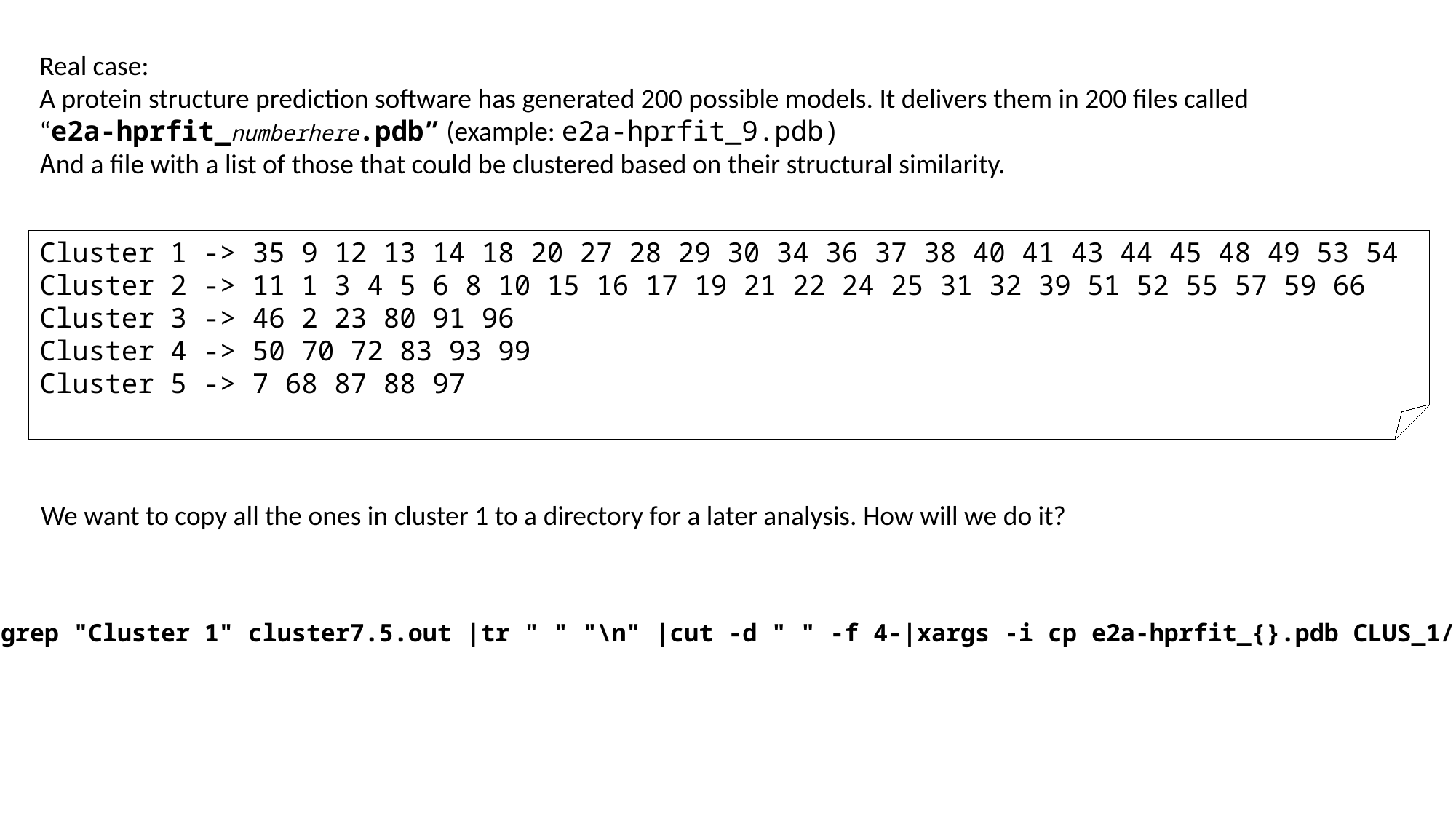

Real case:
A protein structure prediction software has generated 200 possible models. It delivers them in 200 files called
“e2a-hprfit_numberhere.pdb” (example: e2a-hprfit_9.pdb)
And a file with a list of those that could be clustered based on their structural similarity.
Cluster 1 -> 35 9 12 13 14 18 20 27 28 29 30 34 36 37 38 40 41 43 44 45 48 49 53 54 Cluster 2 -> 11 1 3 4 5 6 8 10 15 16 17 19 21 22 24 25 31 32 39 51 52 55 57 59 66 Cluster 3 -> 46 2 23 80 91 96
Cluster 4 -> 50 70 72 83 93 99
Cluster 5 -> 7 68 87 88 97
We want to copy all the ones in cluster 1 to a directory for a later analysis. How will we do it?
grep "Cluster 1" cluster7.5.out |tr " " "\n" |cut -d " " -f 4-|xargs -i cp e2a-hprfit_{}.pdb CLUS_1/